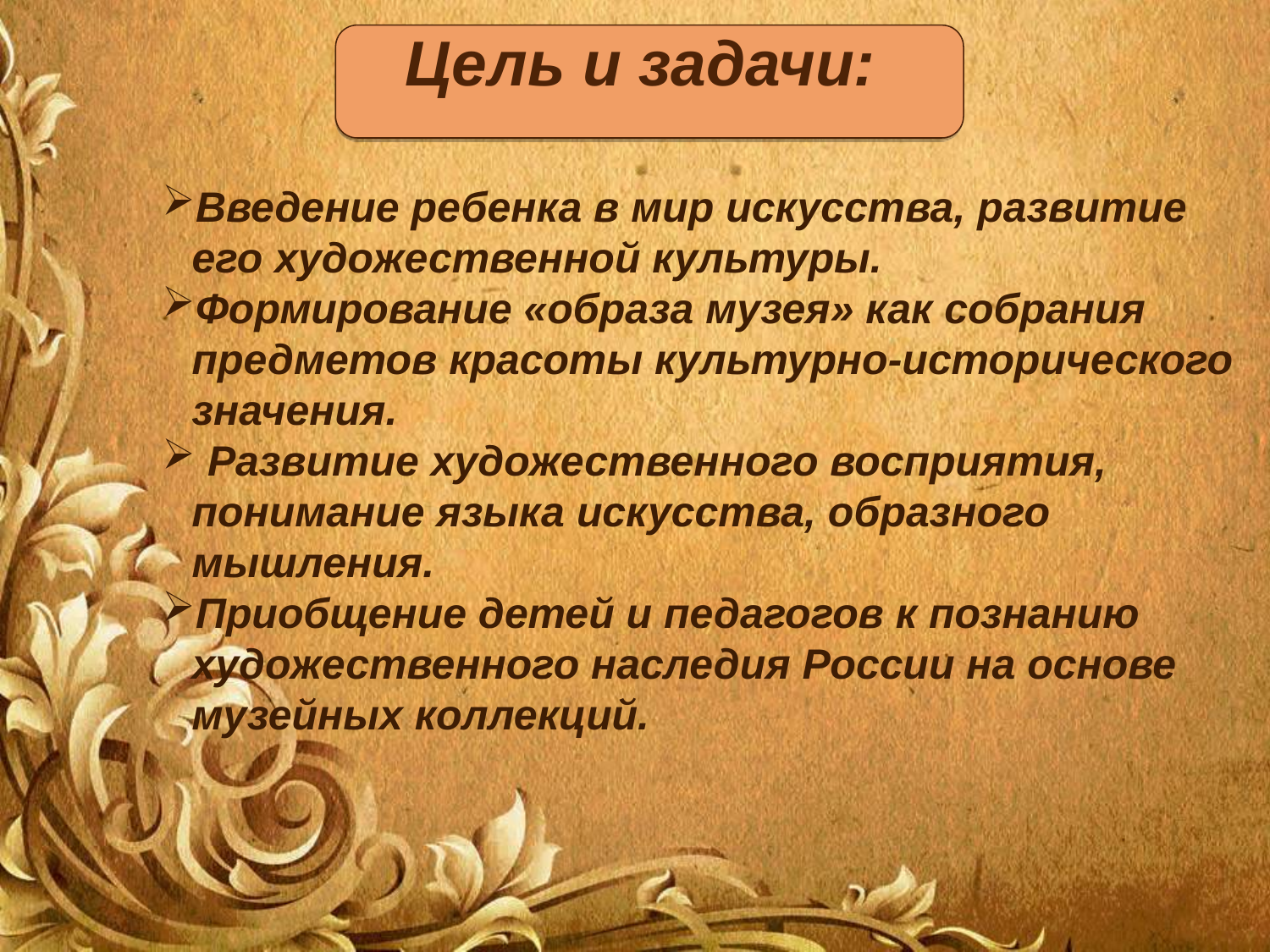

Цель и задачи:

Введение ребенка в мир искусства, развитие его художественной культуры.
Формирование «образа музея» как собрания предметов красоты культурно-исторического значения.
 Развитие художественного восприятия, понимание языка искусства, образного мышления.
Приобщение детей и педагогов к познанию художественного наследия России на основе музейных коллекций.